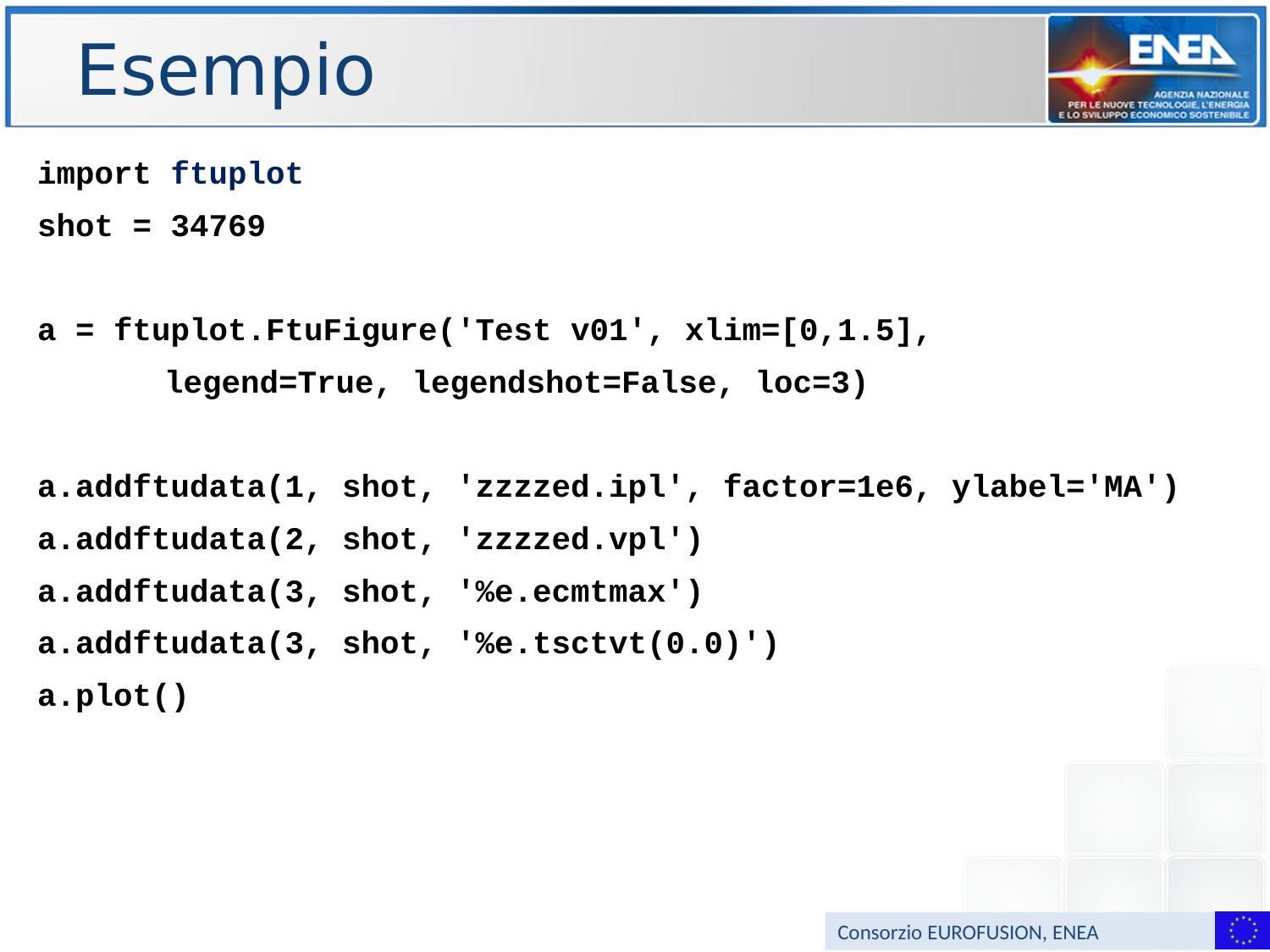

# Esempio
import ftuplot
shot = 34769

a = ftuplot.FtuFigure('Test v01', xlim=[0,1.5],
      	legend=True, legendshot=False, loc=3)

a.addftudata(1, shot, 'zzzzed.ipl', factor=1e6, ylabel='MA')
a.addftudata(2, shot, 'zzzzed.vpl')
a.addftudata(3, shot, '%e.ecmtmax')
a.addftudata(3, shot, '%e.tsctvt(0.0)')
a.plot()